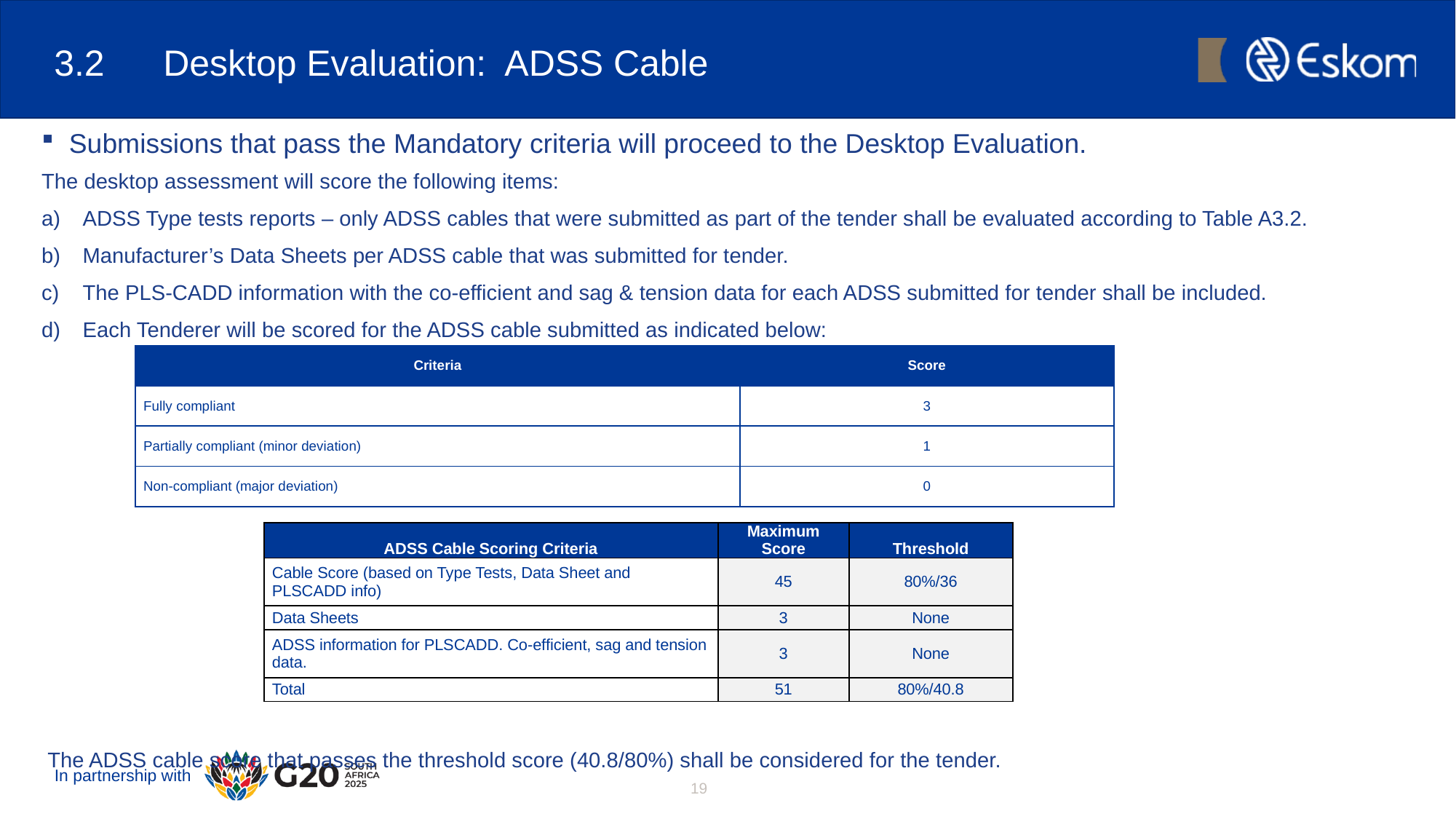

# 3.2	Desktop Evaluation:  ADSS Cable
Submissions that pass the Mandatory criteria will proceed to the Desktop Evaluation.
The desktop assessment will score the following items:
ADSS Type tests reports – only ADSS cables that were submitted as part of the tender shall be evaluated according to Table A3.2.
Manufacturer’s Data Sheets per ADSS cable that was submitted for tender.
The PLS-CADD information with the co-efficient and sag & tension data for each ADSS submitted for tender shall be included.
Each Tenderer will be scored for the ADSS cable submitted as indicated below:

 The ADSS cable score that passes the threshold score (40.8/80%) shall be considered for the tender.

| Criteria | Score |
| --- | --- |
| Fully compliant | 3 |
| Partially compliant (minor deviation) | 1 |
| Non-compliant (major deviation) | 0 |
| ADSS Cable Scoring Criteria | Maximum Score | Threshold |
| --- | --- | --- |
| Cable Score (based on Type Tests, Data Sheet and PLSCADD info) | 45 | 80%/36 |
| Data Sheets | 3 | None |
| ADSS information for PLSCADD. Co-efficient, sag and tension data. | 3 | None |
| Total | 51 | 80%/40.8 |

19